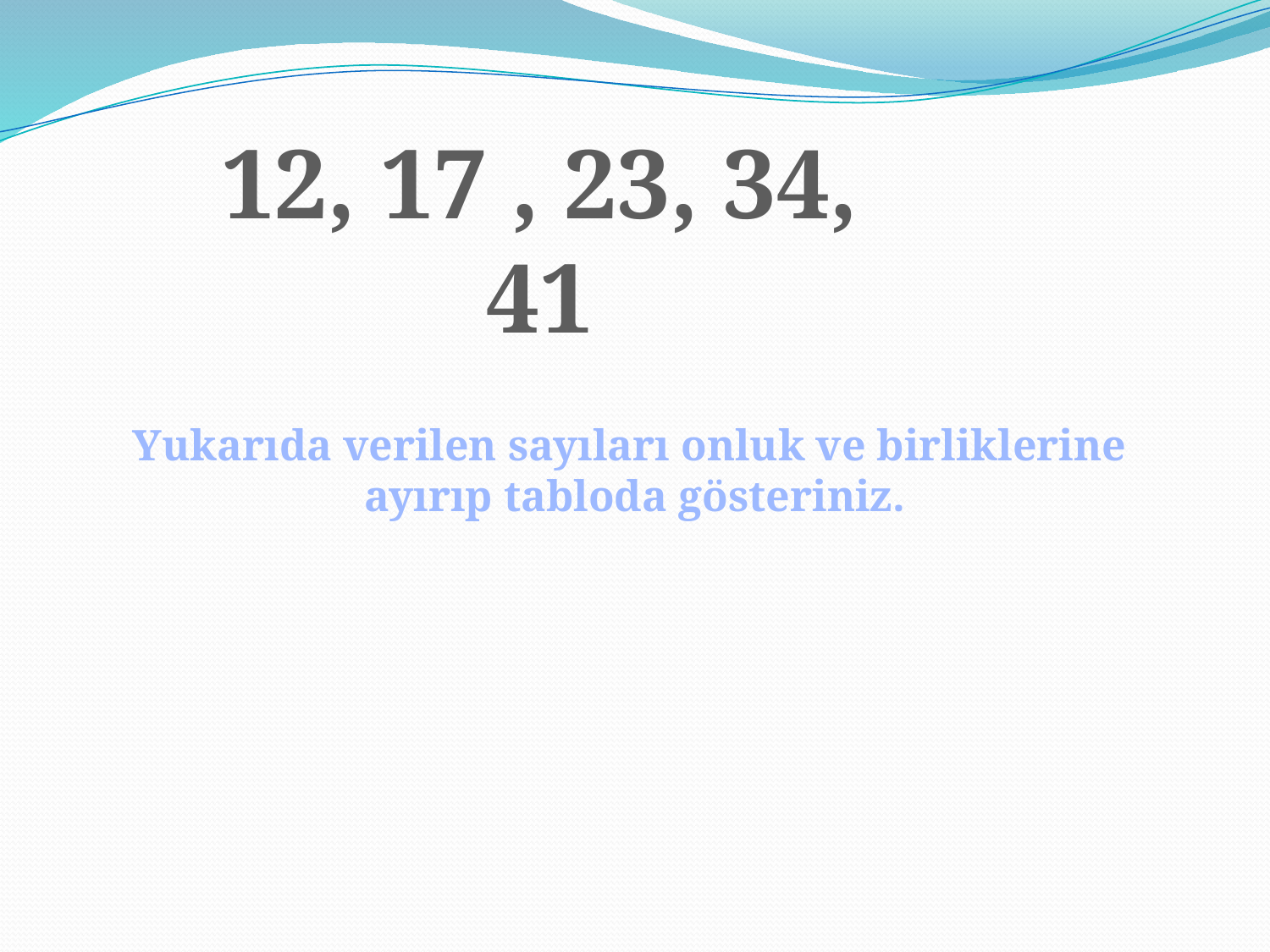

12, 17 , 23, 34, 41
Yukarıda verilen sayıları onluk ve birliklerine
ayırıp tabloda gösteriniz.